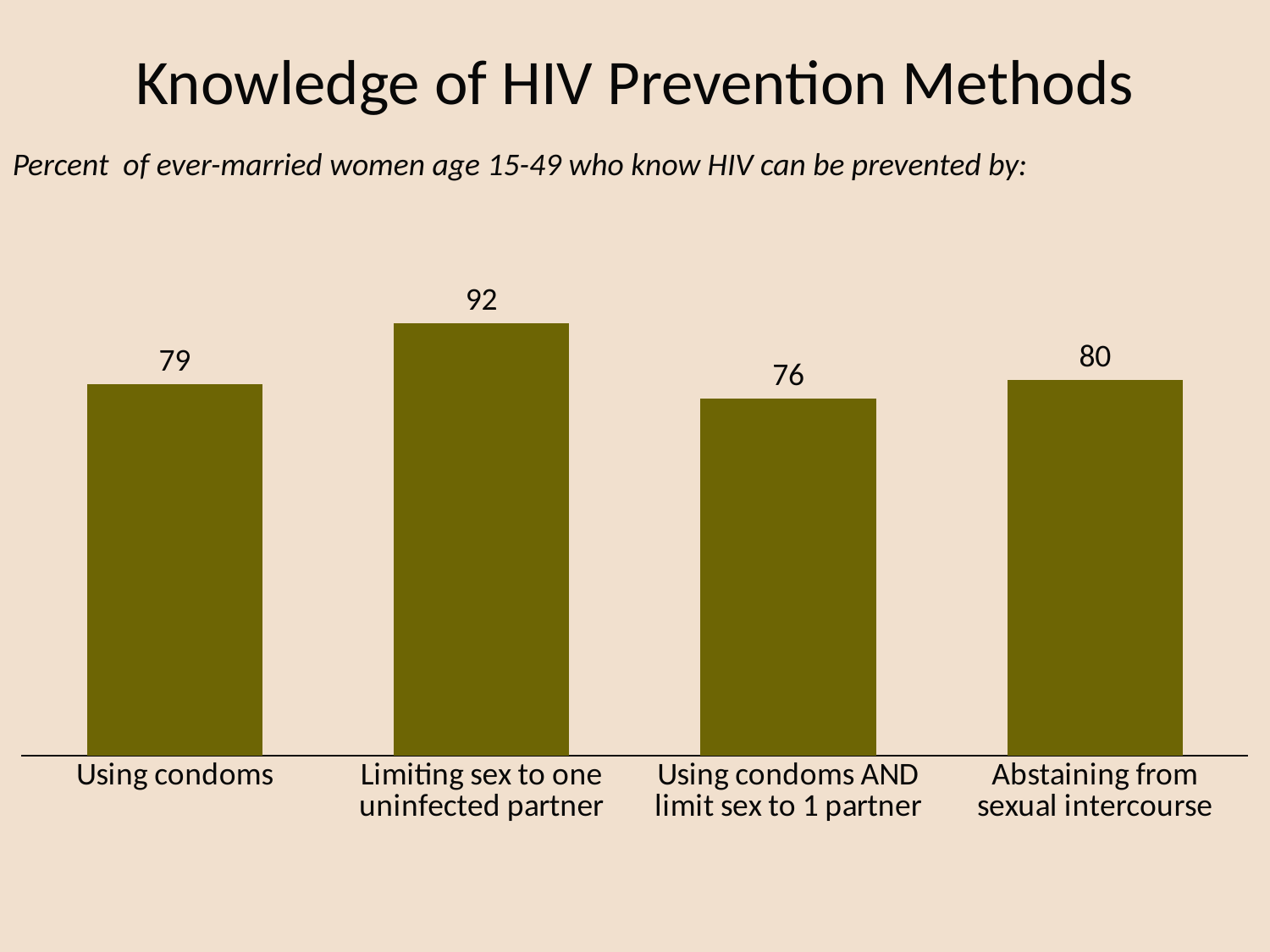

# Knowledge of HIV Prevention Methods
Percent  of ever-married women age 15-49 who know HIV can be prevented by:

### Chart

| Category | Women 15-49 |
|---|---|
| Using condoms | 79.0 |
| Limiting sex to one uninfected partner | 92.0 |
| Using condoms AND limit sex to 1 partner | 76.0 |
| Abstaining from sexual intercourse | 80.0 |